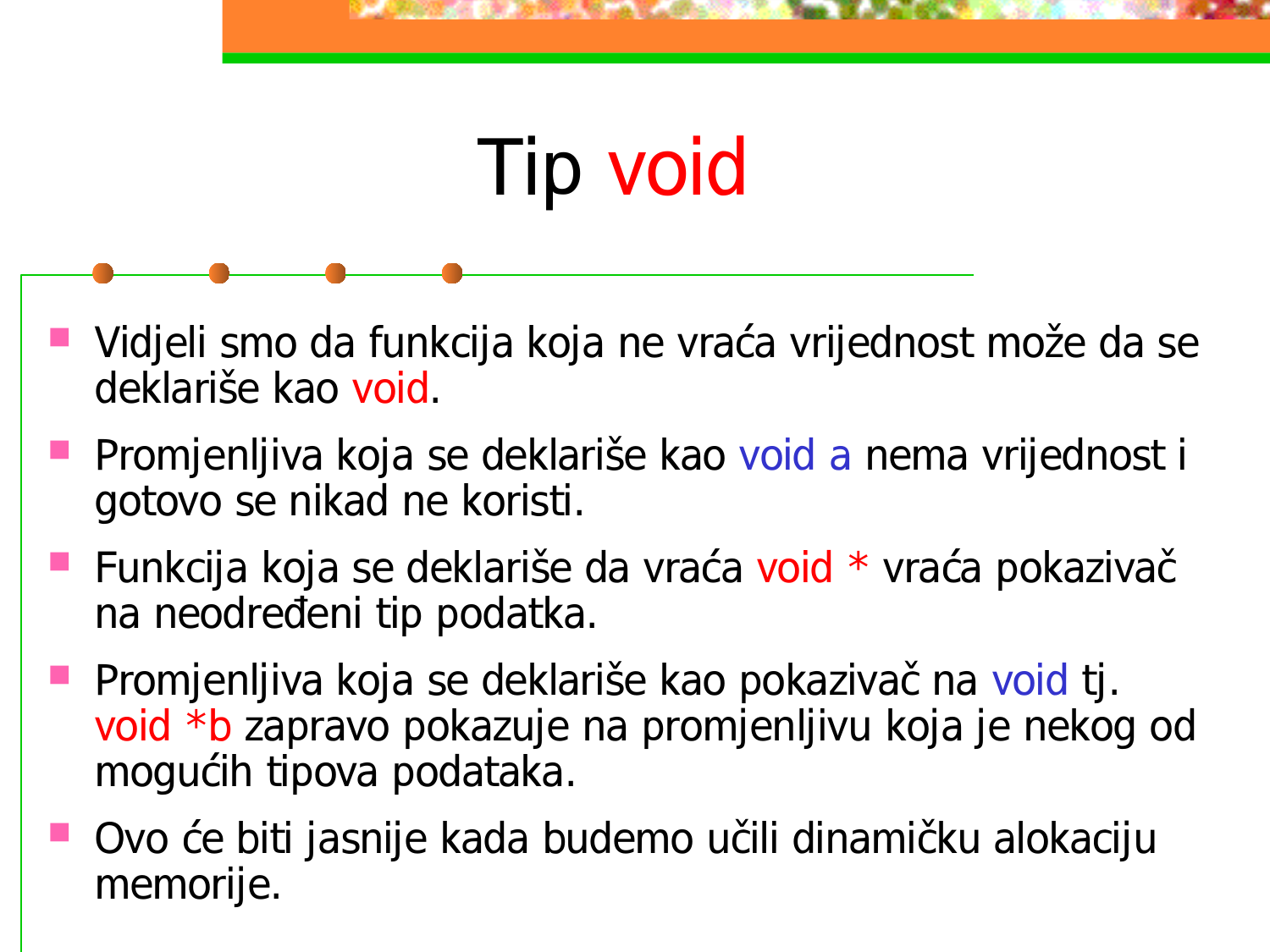

# Tip void
Vidjeli smo da funkcija koja ne vraća vrijednost može da se deklariše kao void.
Promjenljiva koja se deklariše kao void a nema vrijednost i gotovo se nikad ne koristi.
Funkcija koja se deklariše da vraća void * vraća pokazivač na neodređeni tip podatka.
Promjenljiva koja se deklariše kao pokazivač na void tj.
void *b zapravo pokazuje na promjenljivu koja je nekog od mogućih tipova podataka.
Ovo će biti jasnije kada budemo učili dinamičku alokaciju memorije.